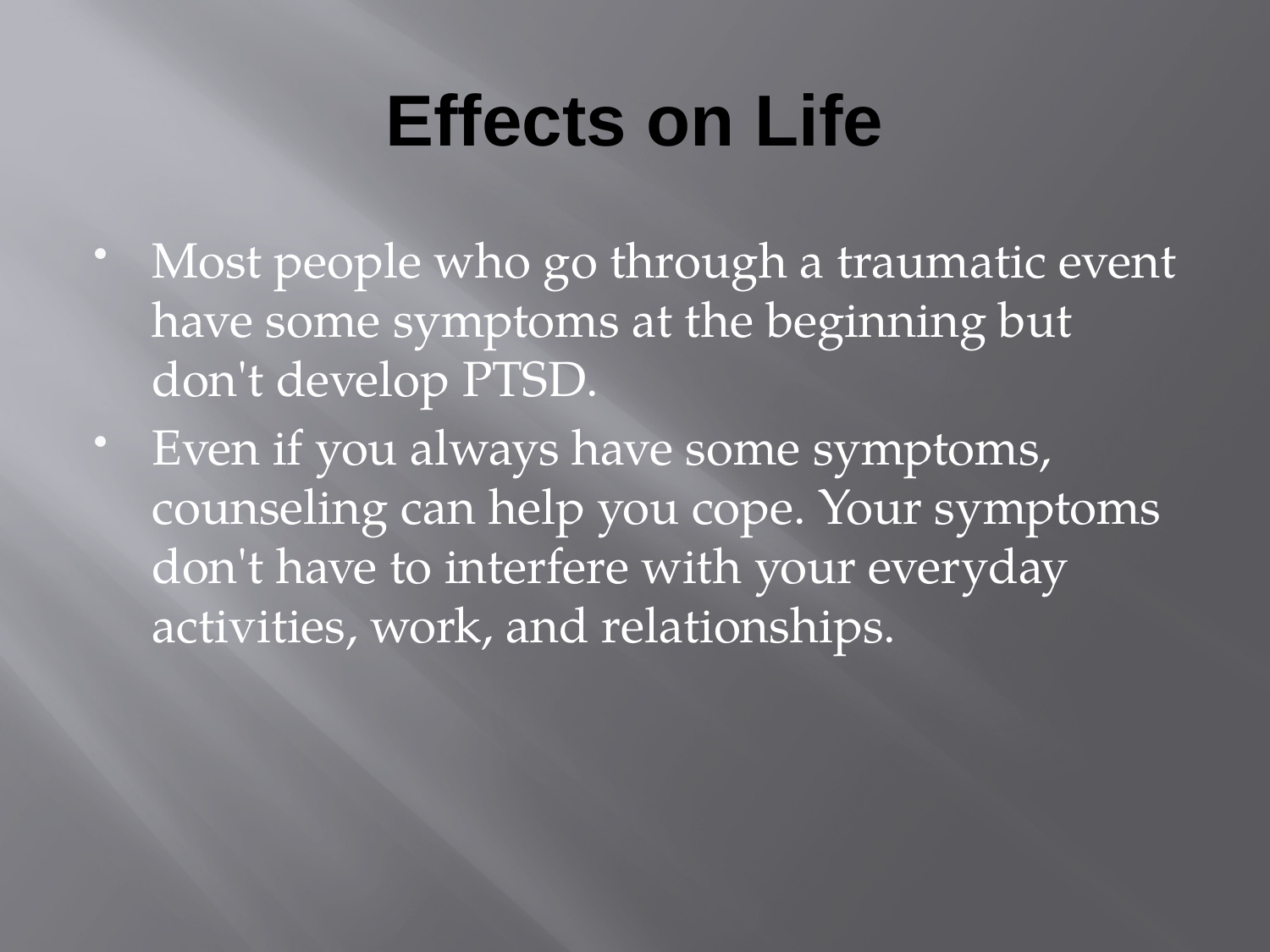

# Effects on Life
Most people who go through a traumatic event have some symptoms at the beginning but don't develop PTSD.
Even if you always have some symptoms, counseling can help you cope. Your symptoms don't have to interfere with your everyday activities, work, and relationships.